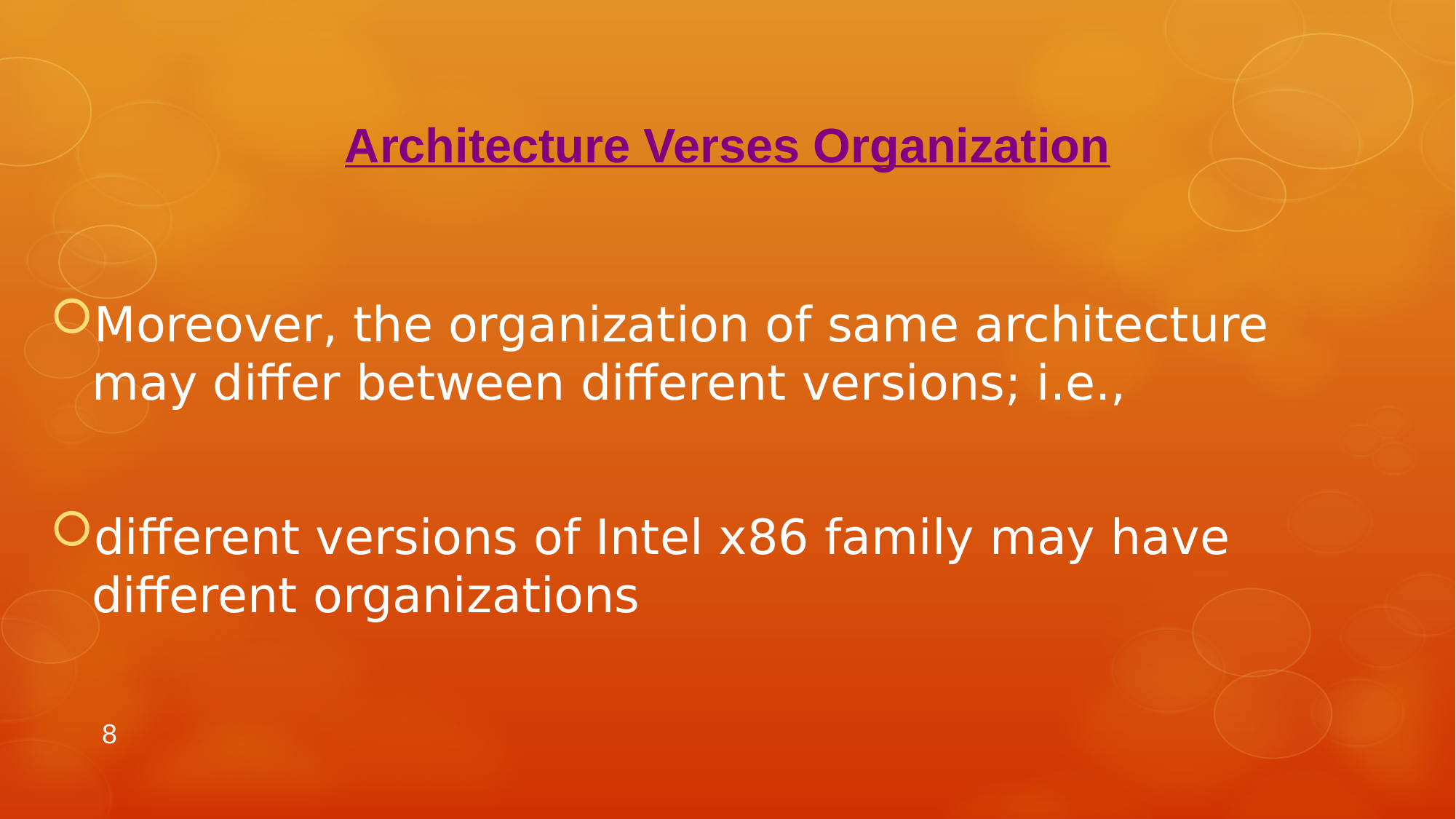

Architecture Verses Organization
Moreover, the organization of same architecture may differ between different versions; i.e.,

different versions of Intel x86 family may have different organizations
8